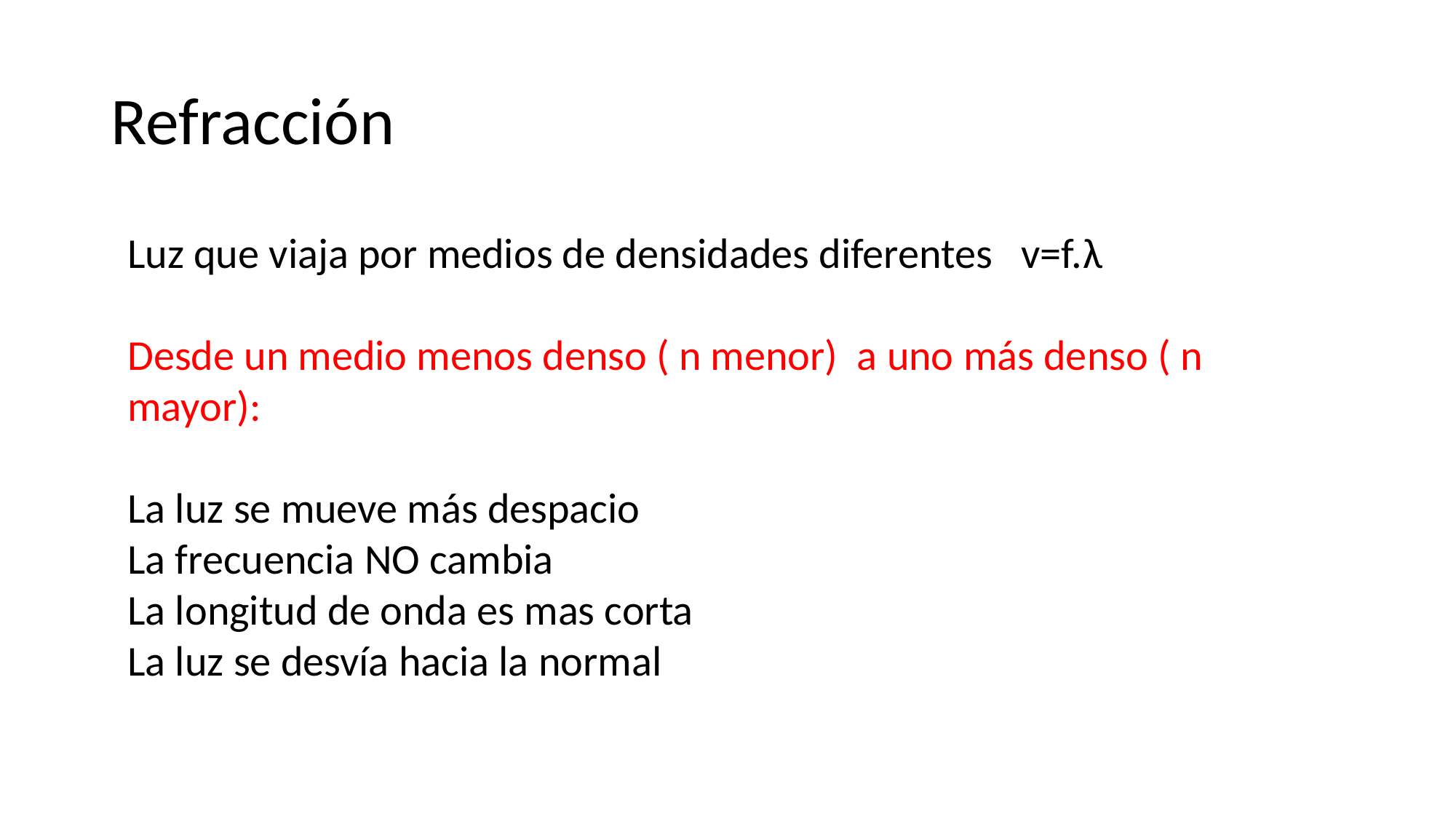

# Refracción
Luz que viaja por medios de densidades diferentes   v=f.λ

Desde un medio menos denso ( n menor)  a uno más denso ( n mayor):

La luz se mueve más despacio
La frecuencia NO cambia
La longitud de onda es mas corta
La luz se desvía hacia la normal